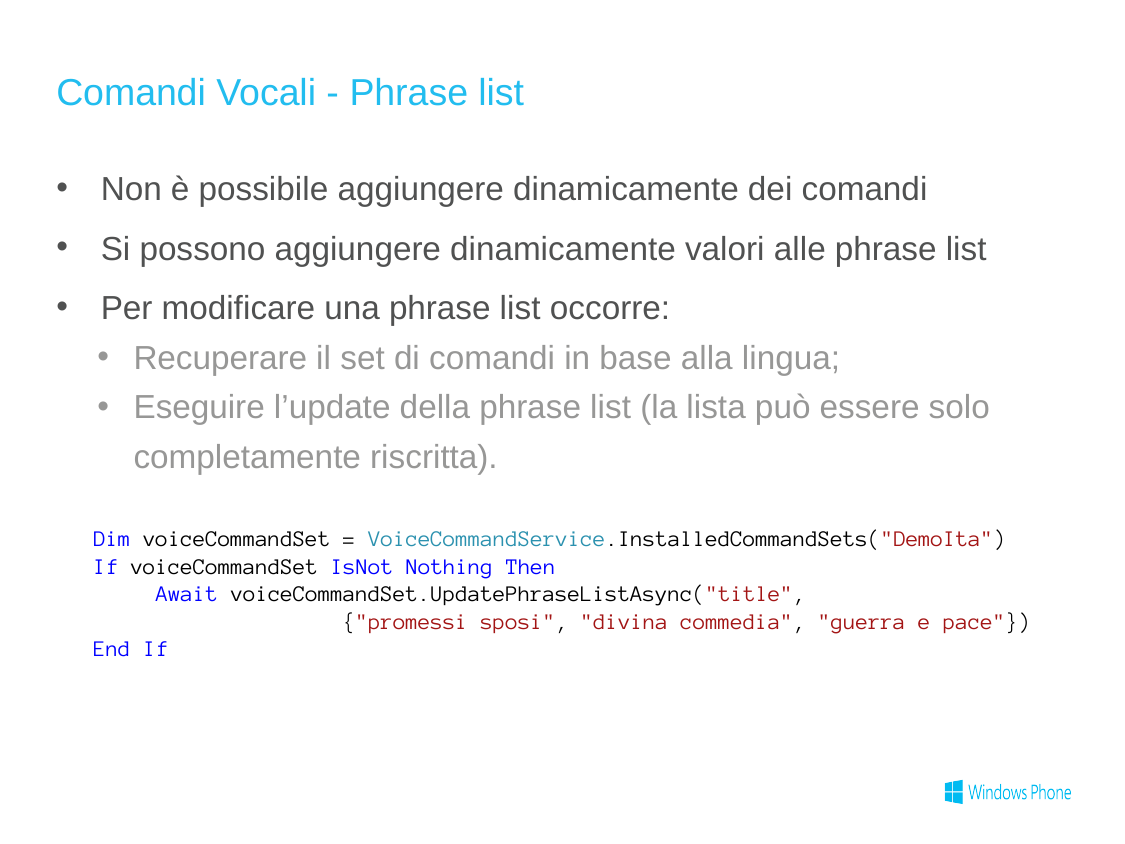

# Comandi Vocali - Phrase list
Non è possibile aggiungere dinamicamente dei comandi
Si possono aggiungere dinamicamente valori alle phrase list
Per modificare una phrase list occorre:
Recuperare il set di comandi in base alla lingua;
Eseguire l’update della phrase list (la lista può essere solo completamente riscritta).
Dim voiceCommandSet = VoiceCommandService.InstalledCommandSets("DemoIta")
If voiceCommandSet IsNot Nothing Then
     Await voiceCommandSet.UpdatePhraseListAsync("title",
                    {"promessi sposi", "divina commedia", "guerra e pace"})
End If